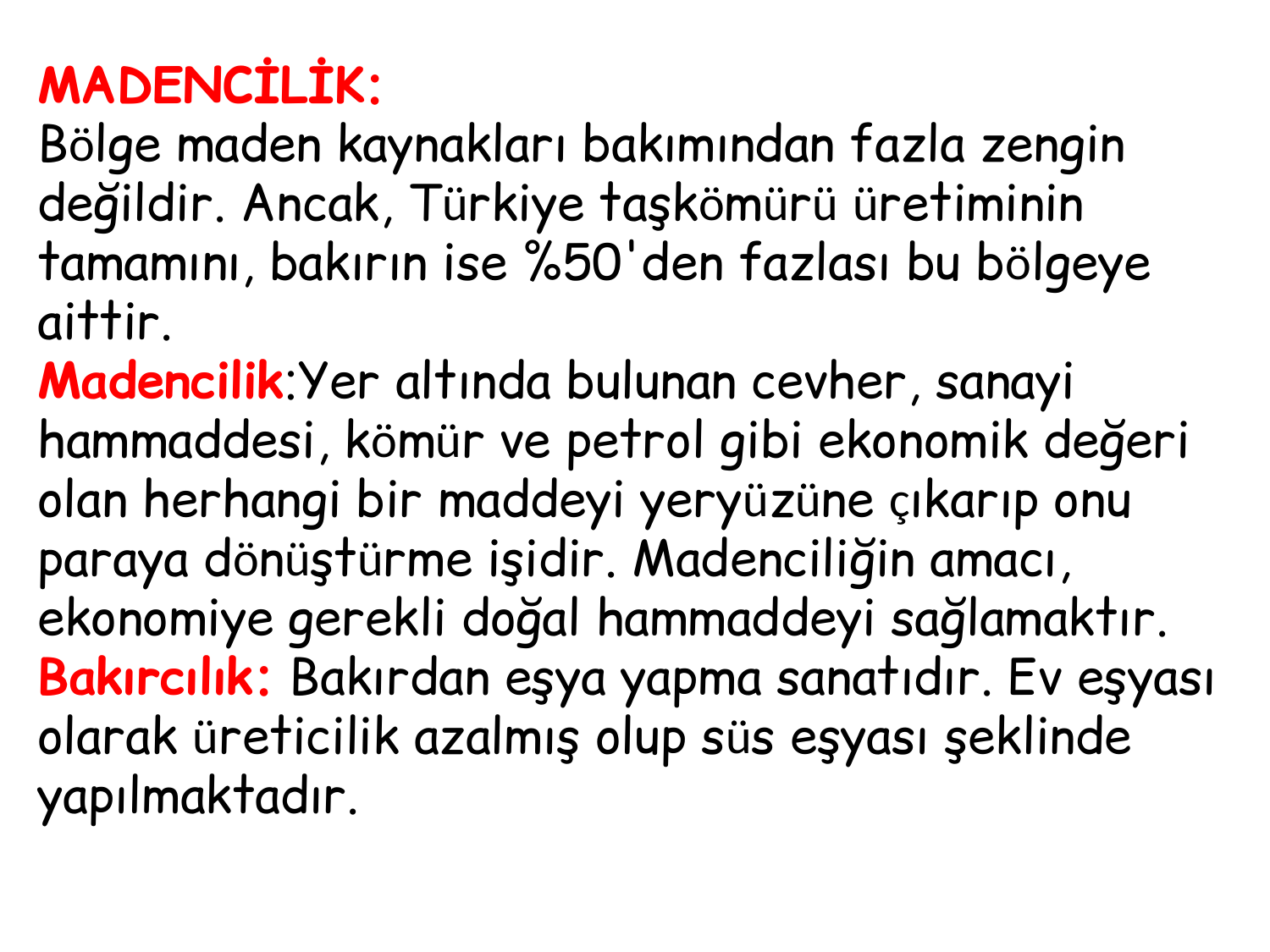

MADENCİLİK:
Bölge maden kaynakları bakımından fazla zengin değildir. Ancak, Türkiye taşkömürü üretiminin tamamını, bakırın ise %50'den fazlası bu bölgeye aittir.
Madencilik:Yer altında bulunan cevher, sanayi hammaddesi, kömür ve petrol gibi ekonomik değeri olan herhangi bir maddeyi yeryüzüne çıkarıp onu paraya dönüştürme işidir. Madenciliğin amacı, ekonomiye gerekli doğal hammaddeyi sağlamaktır.
Bakırcılık: Bakırdan eşya yapma sanatıdır. Ev eşyası olarak üreticilik azalmış olup süs eşyası şeklinde yapılmaktadır.